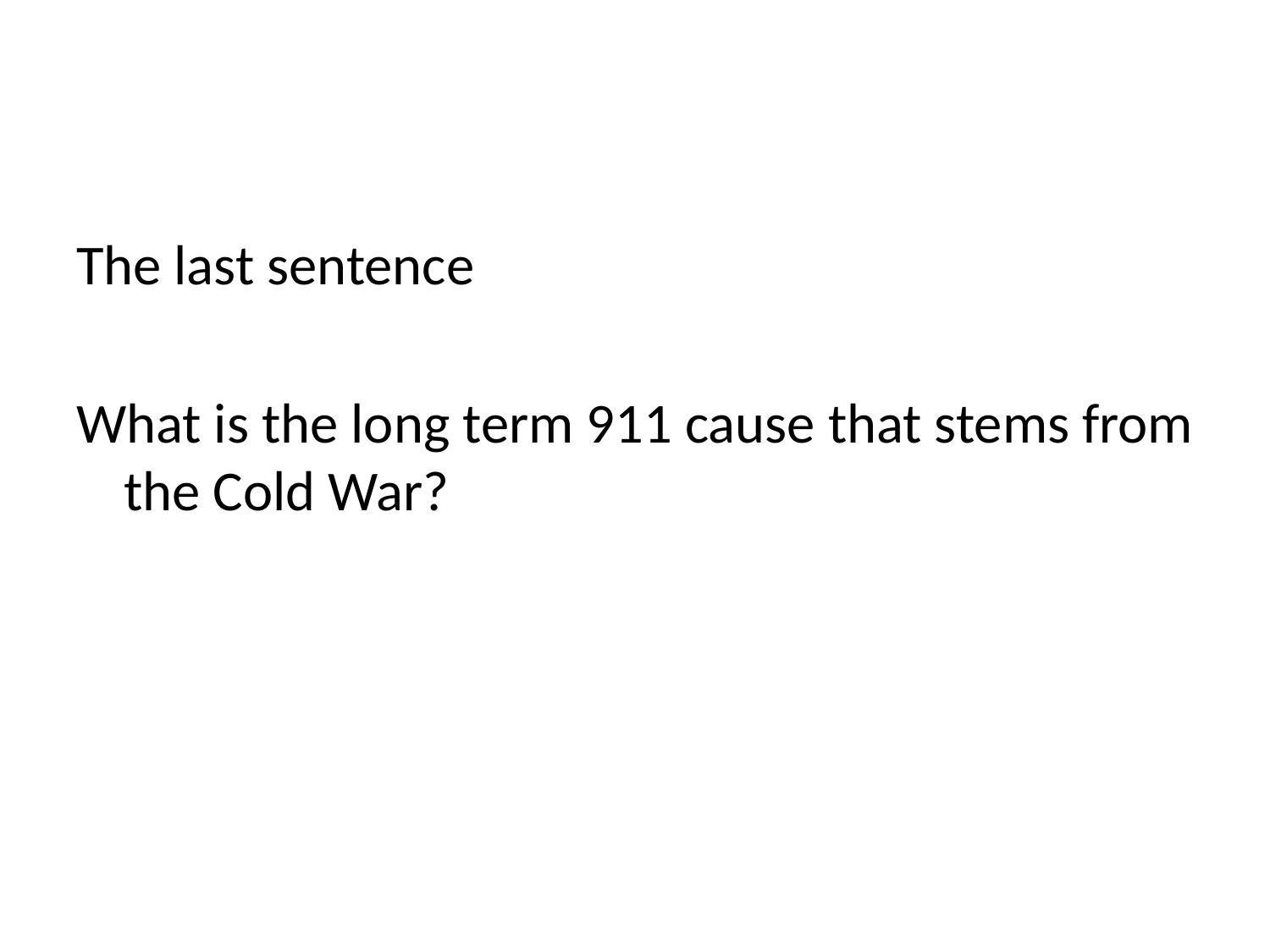

#
The last sentence

What is the long term 911 cause that stems from the Cold War?